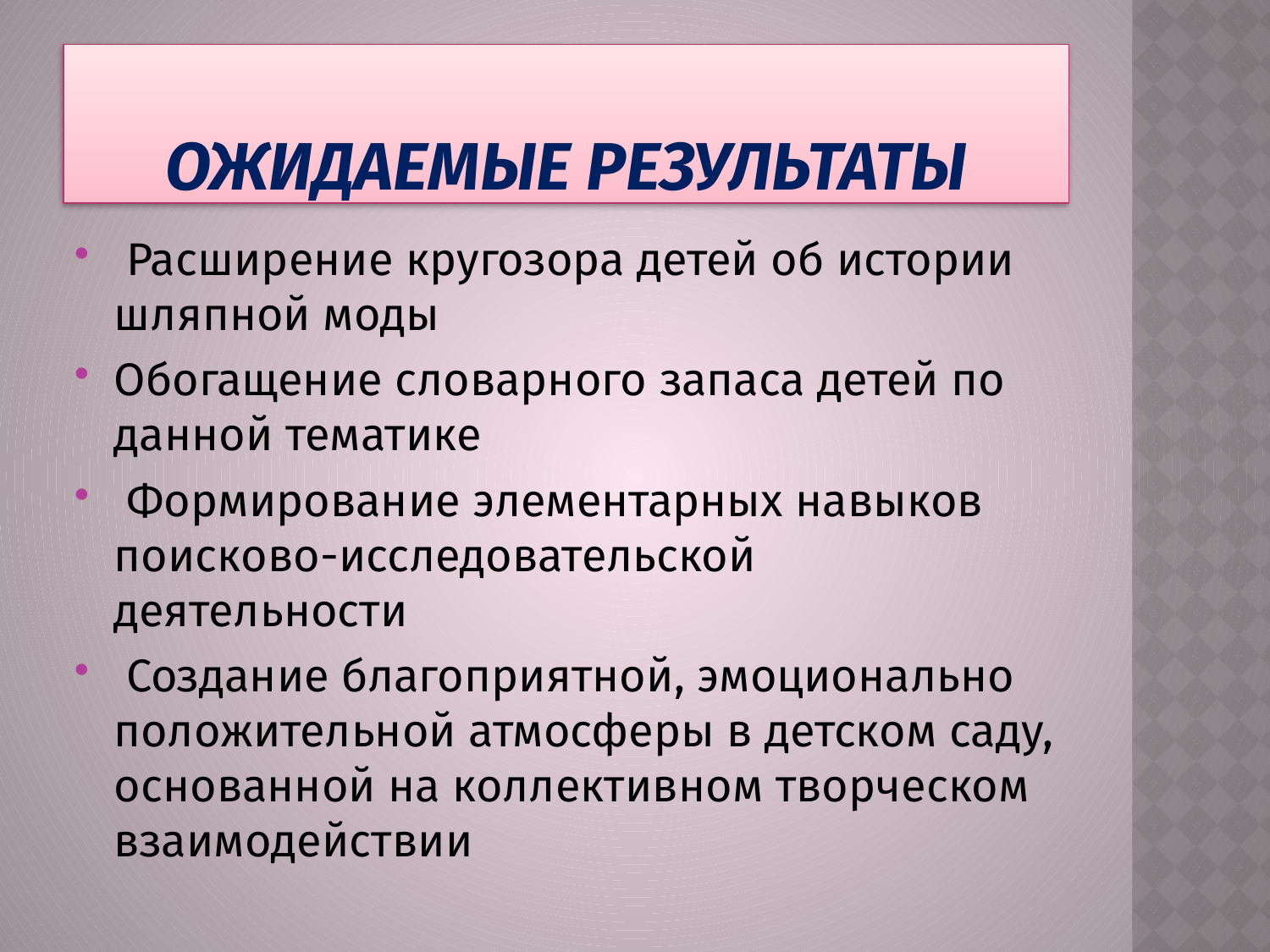

# Ожидаемые результаты
 Расширение кругозора детей об истории шляпной моды
Обогащение словарного запаса детей по данной тематике
 Формирование элементарных навыков поисково-исследовательской деятельности
 Создание благоприятной, эмоционально положительной атмосферы в детском саду, основанной на коллективном творческом взаимодействии